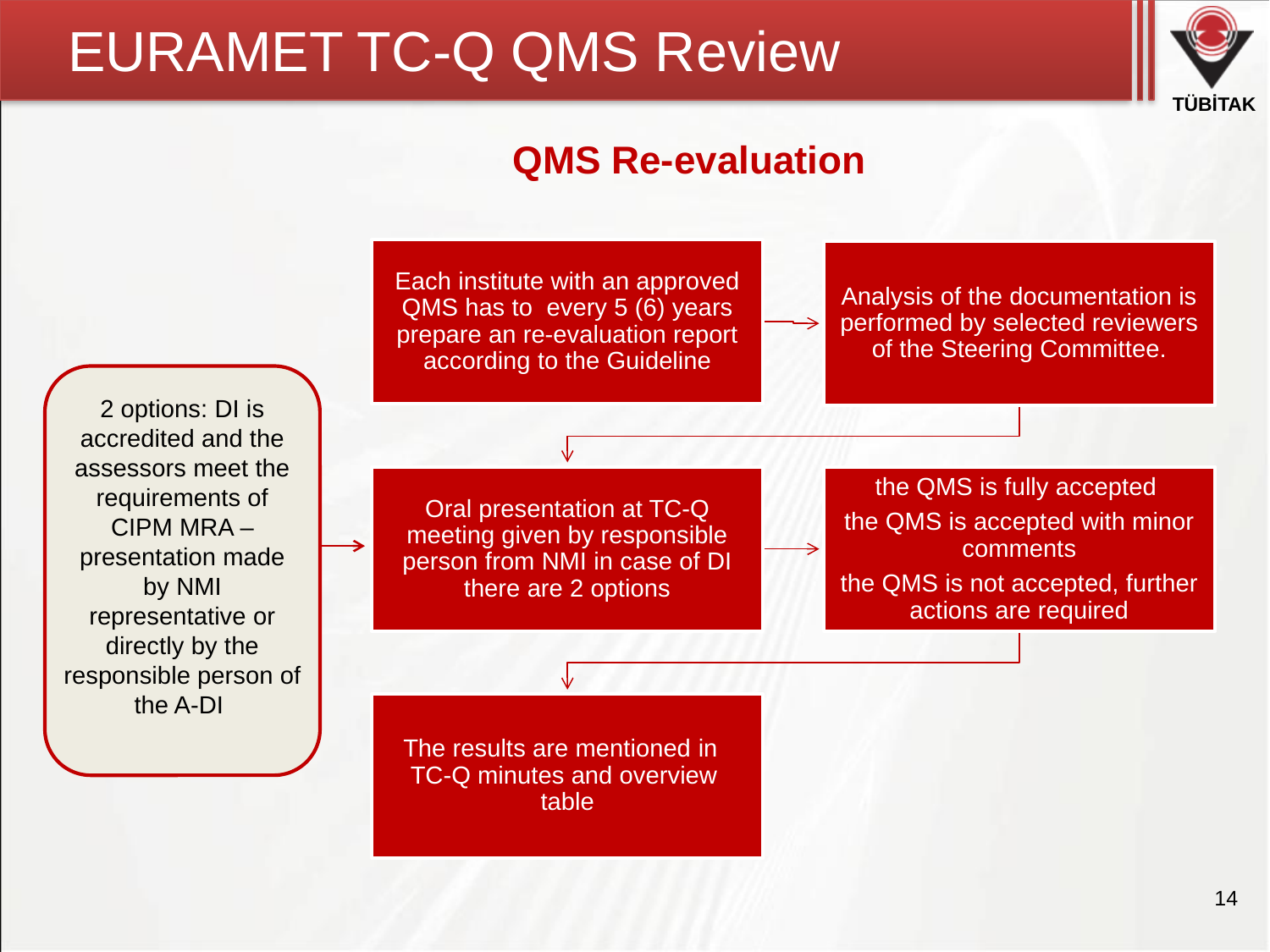

# EURAMET TC-Q QMS Review
QMS Re-evaluation

Each institute with an approved QMS has to  every 5 (6) years prepare an re-evaluation report according to the Guideline

Analysis of the documentation is performed by selected reviewers of the Steering Committee.

Oral presentation at TC-Q meeting given by responsible person from NMI in case of DI there are 2 options

the QMS is fully accepted
the QMS is accepted with minor comments
the QMS is not accepted, further actions are required
The results are mentioned in   TC-Q minutes and overview  table
2 options: DI is accredited and the assessors meet the requirements of CIPM MRA – presentation made by NMI representative or
directly by the responsible person of the A-DI

14